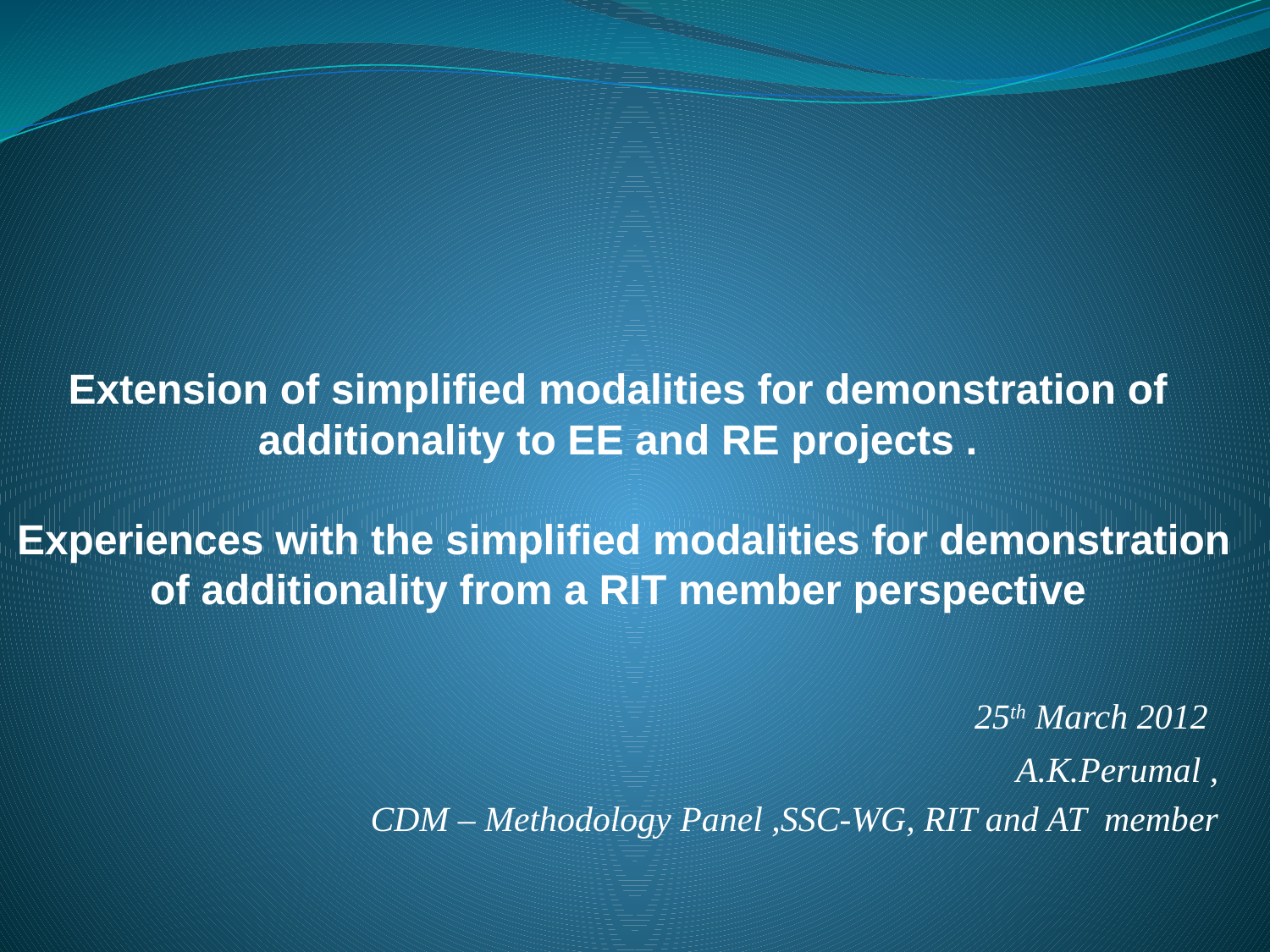

# Extension of simplified modalities for demonstration of additionality to EE and RE projects . Experiences with the simplified modalities for demonstration of additionality from a RIT member perspective
25th March 2012
A.K.Perumal ,
CDM – Methodology Panel ,SSC-WG, RIT and AT  member